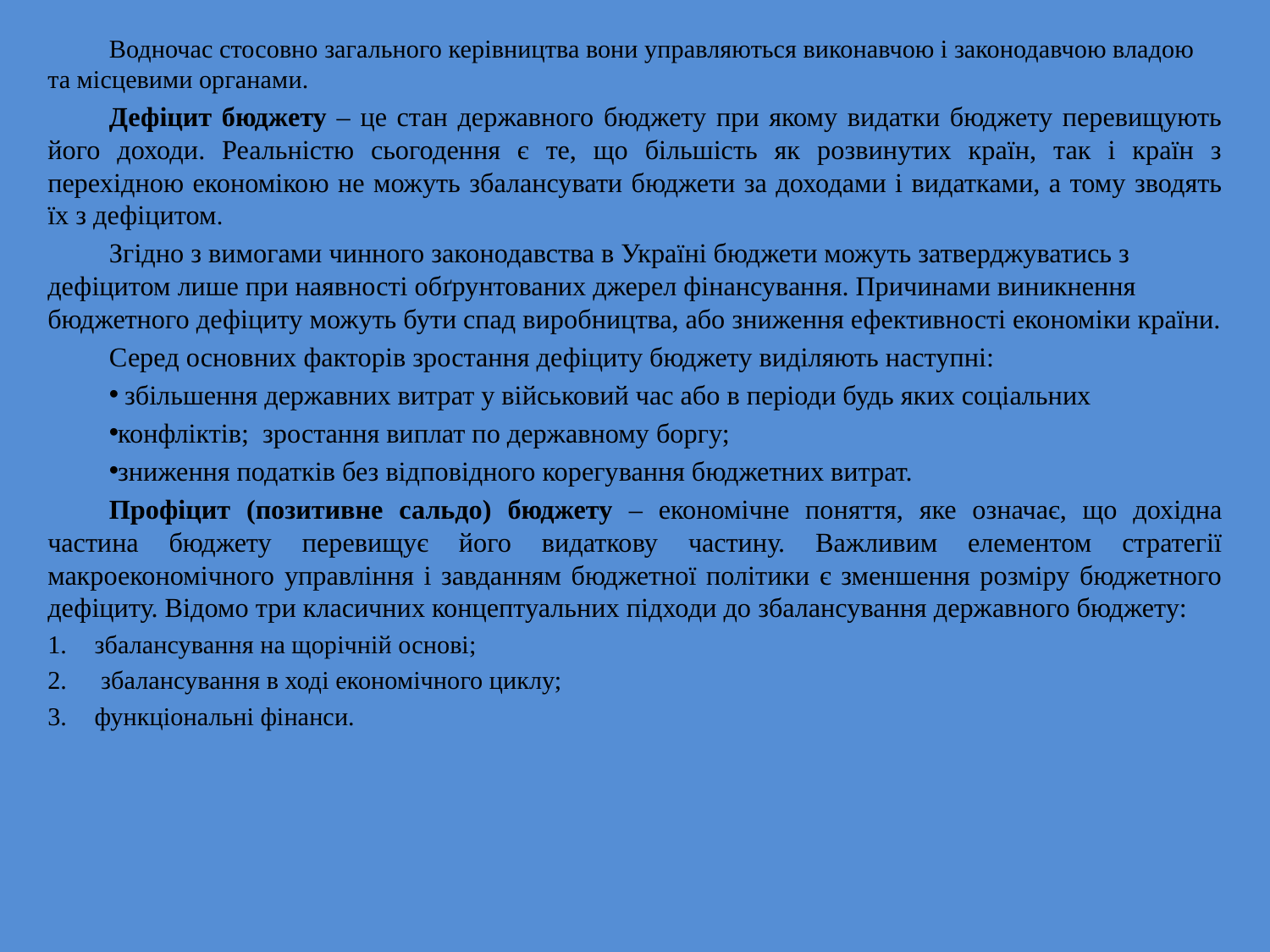

Водночас стосовно загального керівництва вони управляються виконавчою і законодавчою владою та місцевими органами.
Дефіцит бюджету – це стан державного бюджету при якому видатки бюджету перевищують його доходи. Реальністю сьогодення є те, що більшість як розвинутих країн, так і країн з перехідною економікою не можуть збалансувати бюджети за доходами і видатками, а тому зводять їх з дефіцитом.
Згідно з вимогами чинного законодавства в Україні бюджети можуть затверджуватись з дефіцитом лише при наявності обґрунтованих джерел фінансування. Причинами виникнення бюджетного дефіциту можуть бути спад виробництва, або зниження ефективності економіки країни.
Серед основних факторів зростання дефіциту бюджету виділяють наступні:
 збільшення державних витрат у військовий час або в періоди будь яких соціальних
конфліктів;  зростання виплат по державному боргу;
зниження податків без відповідного корегування бюджетних витрат.
Профіцит (позитивне сальдо) бюджету – економічне поняття, яке означає, що дохідна частина бюджету перевищує його видаткову частину. Важливим елементом стратегії макроекономічного управління і завданням бюджетної політики є зменшення розміру бюджетного дефіциту. Відомо три класичних концептуальних підходи до збалансування державного бюджету:
збалансування на щорічній основі;
 збалансування в ході економічного циклу;
функціональні фінанси.